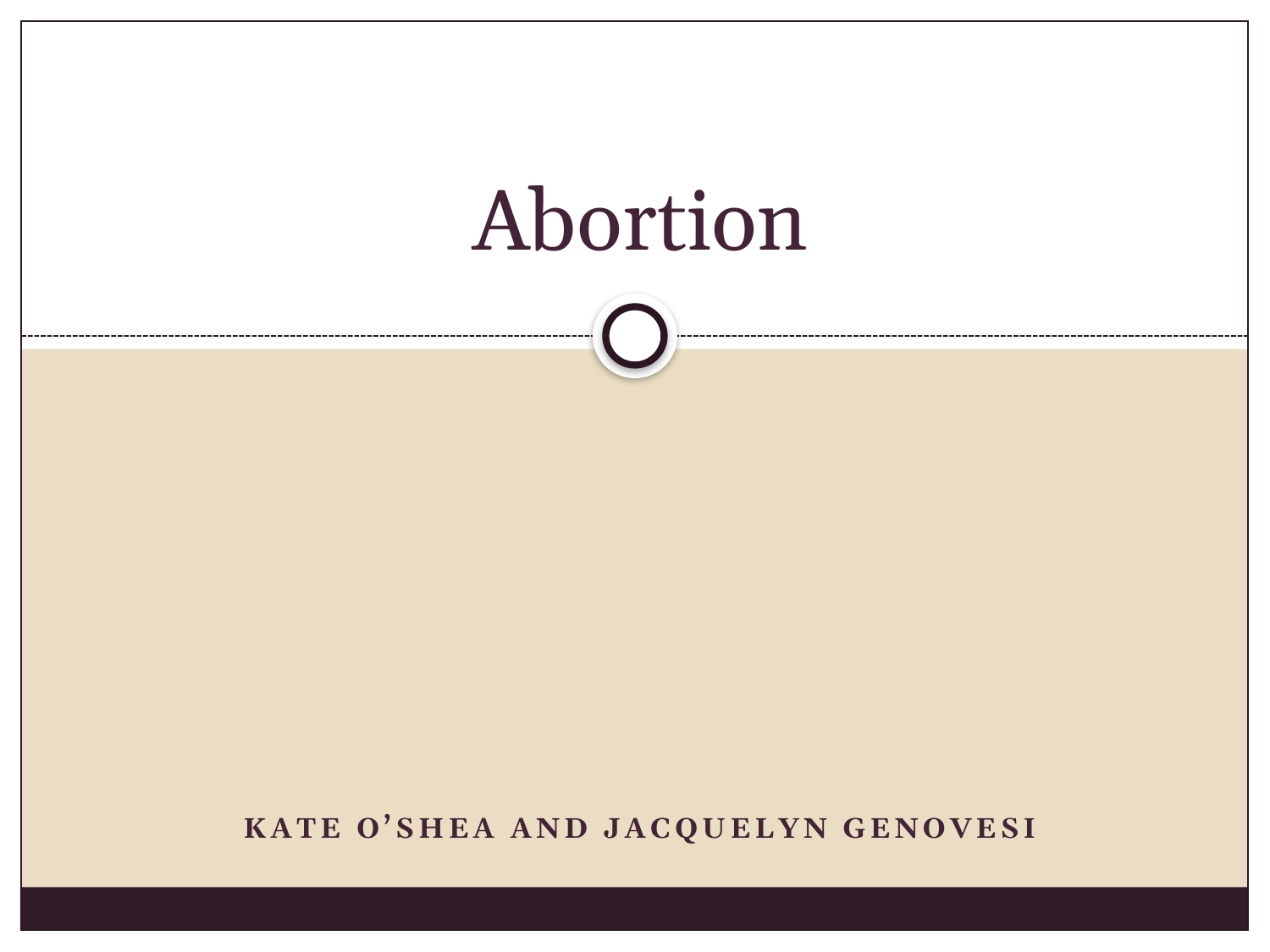

# Abortion
Kate O’Shea and Jacquelyn Genovesi